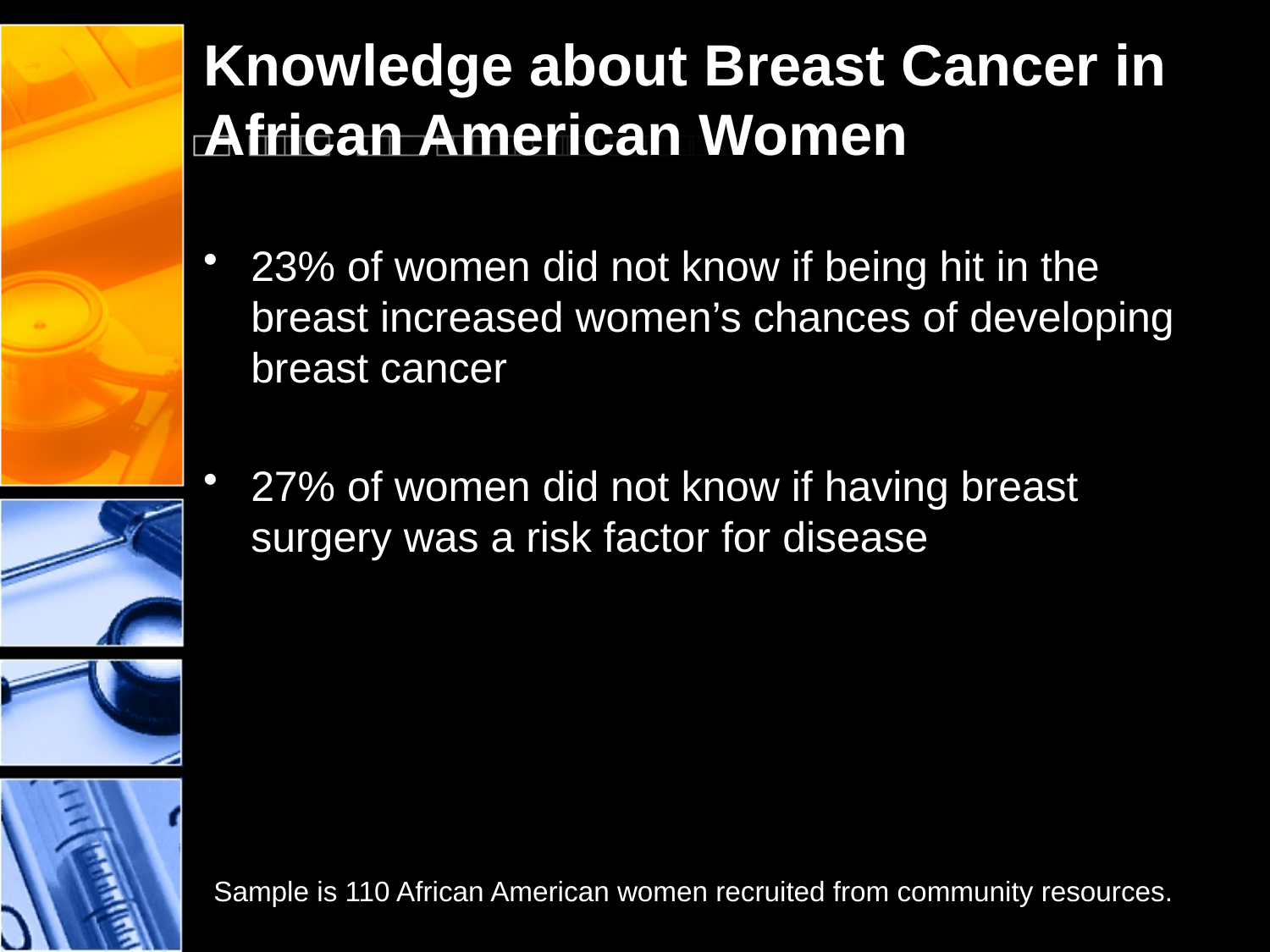

# Knowledge about Breast Cancer in African American Women
23% of women did not know if being hit in the breast increased women’s chances of developing breast cancer

27% of women did not know if having breast surgery was a risk factor for disease
Sample is 110 African American women recruited from community resources.